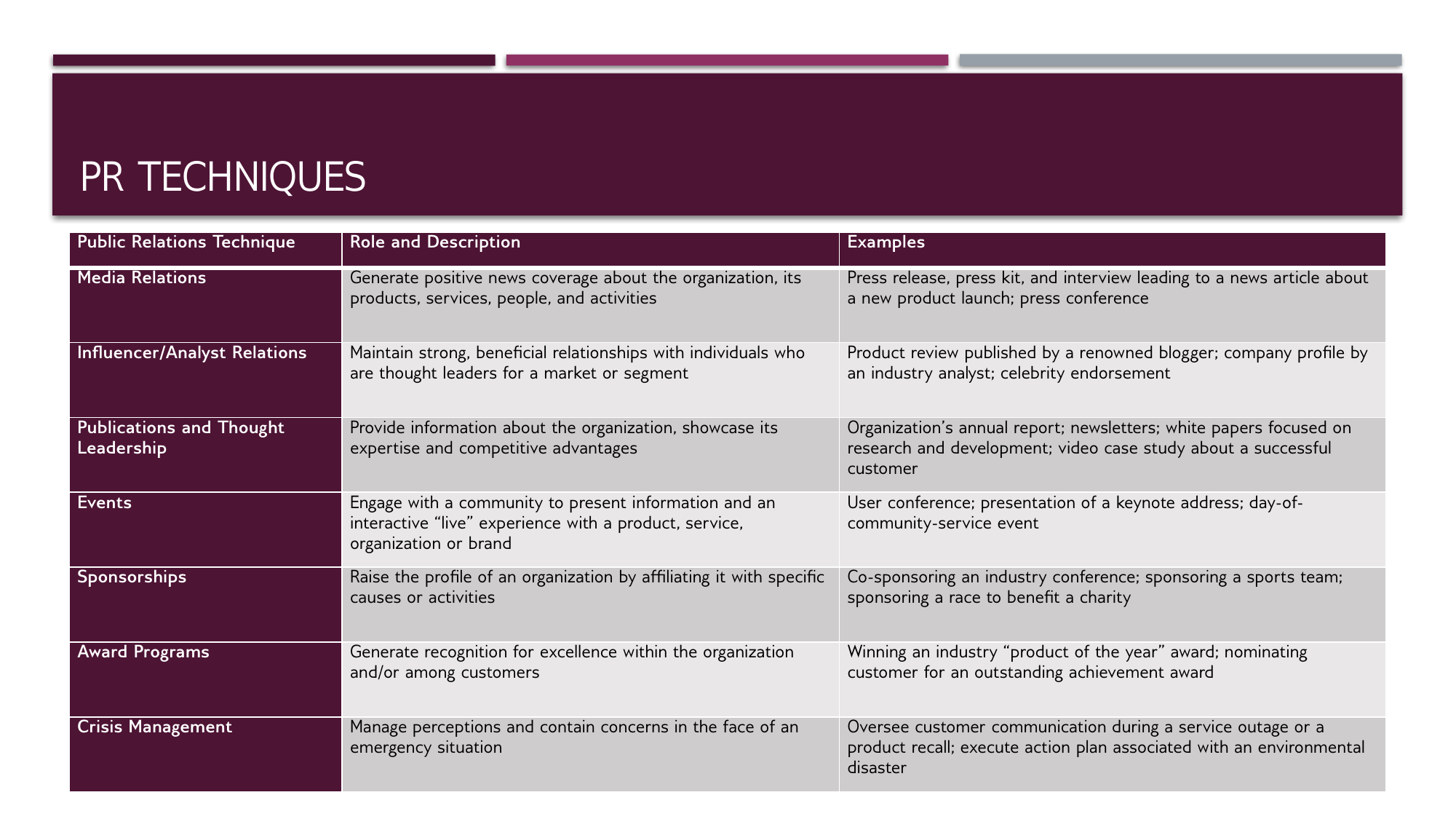

# PR Techniques
| Public Relations Technique | Role and Description | Examples |
| --- | --- | --- |
| Media Relations | Generate positive news coverage about the organization, its products, services, people, and activities | Press release, press kit, and interview leading to a news article about a new product launch; press conference |
| Influencer/Analyst Relations | Maintain strong, beneficial relationships with individuals who are thought leaders for a market or segment | Product review published by a renowned blogger; company profile by an industry analyst; celebrity endorsement |
| Publications and Thought Leadership | Provide information about the organization, showcase its expertise and competitive advantages | Organization’s annual report; newsletters; white papers focused on research and development; video case study about a successful customer |
| Events | Engage with a community to present information and an interactive “live” experience with a product, service, organization or brand | User conference; presentation of a keynote address; day-of-community-service event |
| Sponsorships | Raise the profile of an organization by affiliating it with specific causes or activities | Co-sponsoring an industry conference; sponsoring a sports team; sponsoring a race to benefit a charity |
| Award Programs | Generate recognition for excellence within the organization and/or among customers | Winning an industry “product of the year” award; nominating customer for an outstanding achievement award |
| Crisis Management | Manage perceptions and contain concerns in the face of an emergency situation | Oversee customer communication during a service outage or a product recall; execute action plan associated with an environmental disaster |